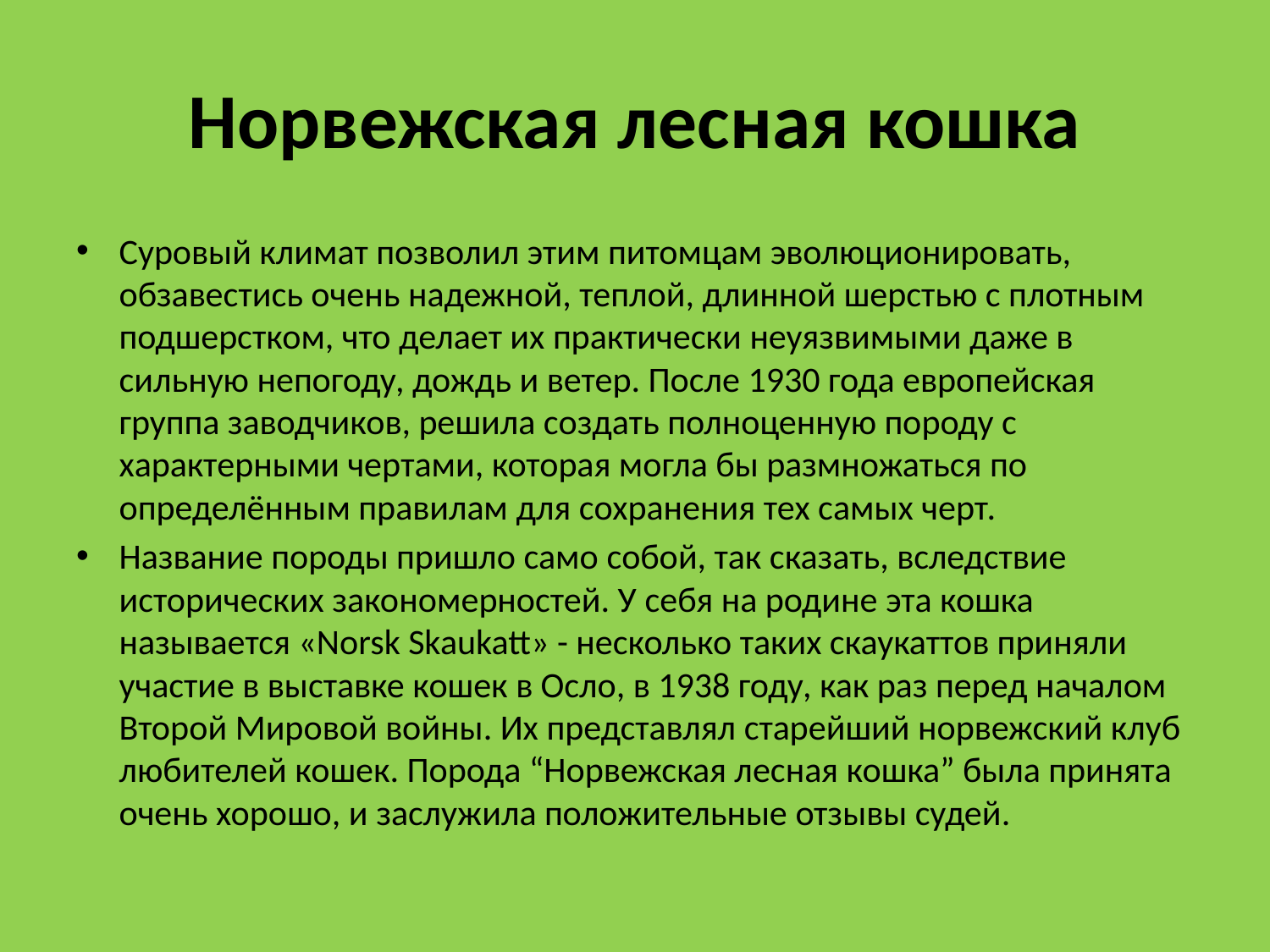

# Норвежская лесная кошка
Суровый климат позволил этим питомцам эволюционировать, обзавестись очень надежной, теплой, длинной шерстью с плотным подшерстком, что делает их практически неуязвимыми даже в сильную непогоду, дождь и ветер. После 1930 года европейская группа заводчиков, решила создать полноценную породу с характерными чертами, которая могла бы размножаться по определённым правилам для сохранения тех самых черт.
Название породы пришло само собой, так сказать, вследствие исторических закономерностей. У себя на родине эта кошка называется «Norsk Skaukatt» - несколько таких скаукаттов приняли участие в выставке кошек в Осло, в 1938 году, как раз перед началом Второй Мировой войны. Их представлял старейший норвежский клуб любителей кошек. Порода “Норвежская лесная кошка” была принята очень хорошо, и заслужила положительные отзывы судей.